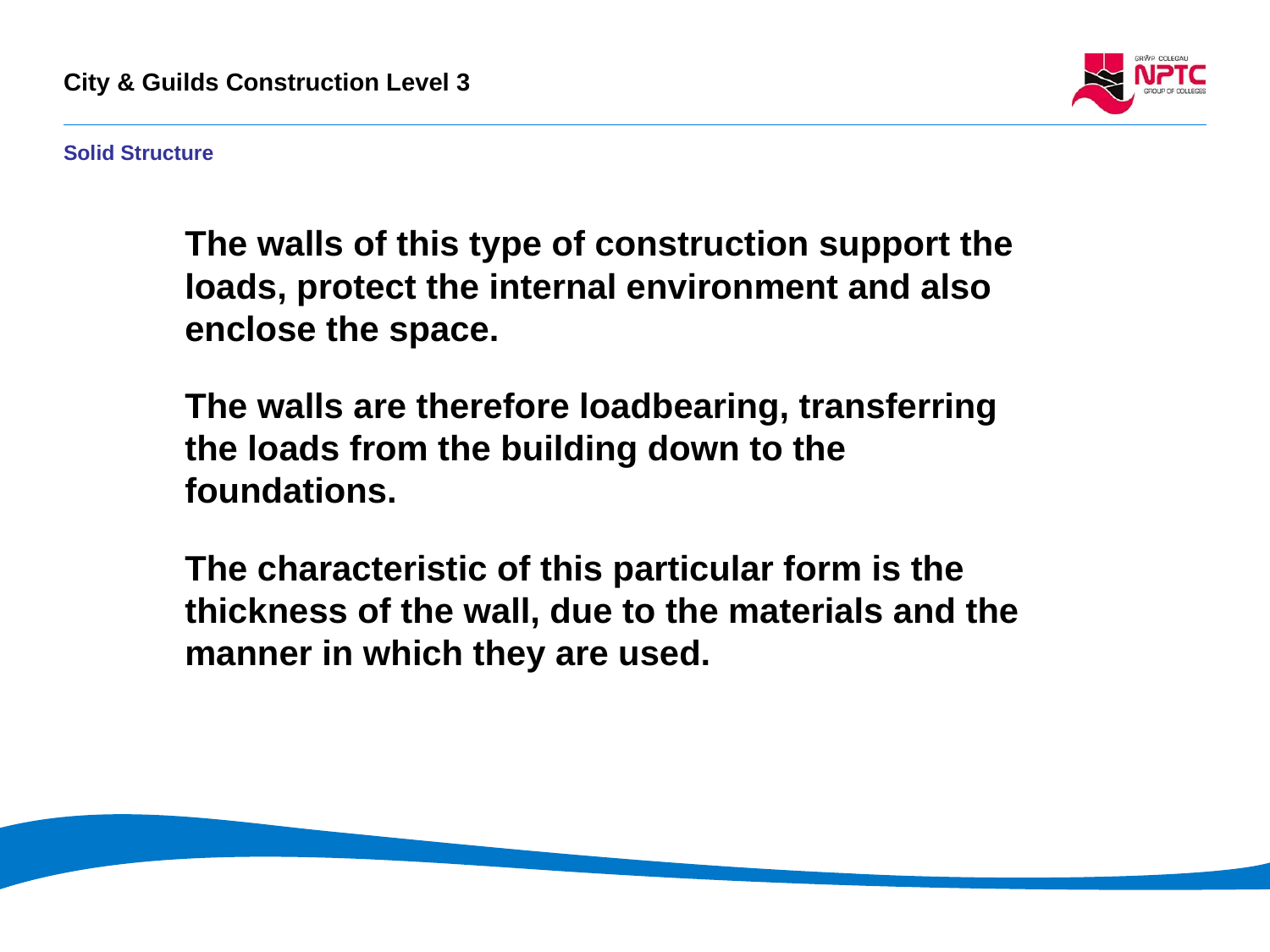

# Solid Structure
The walls of this type of construction support the loads, protect the internal environment and also enclose the space.
The walls are therefore loadbearing, transferring the loads from the building down to the foundations.
The characteristic of this particular form is the thickness of the wall, due to the materials and the manner in which they are used.